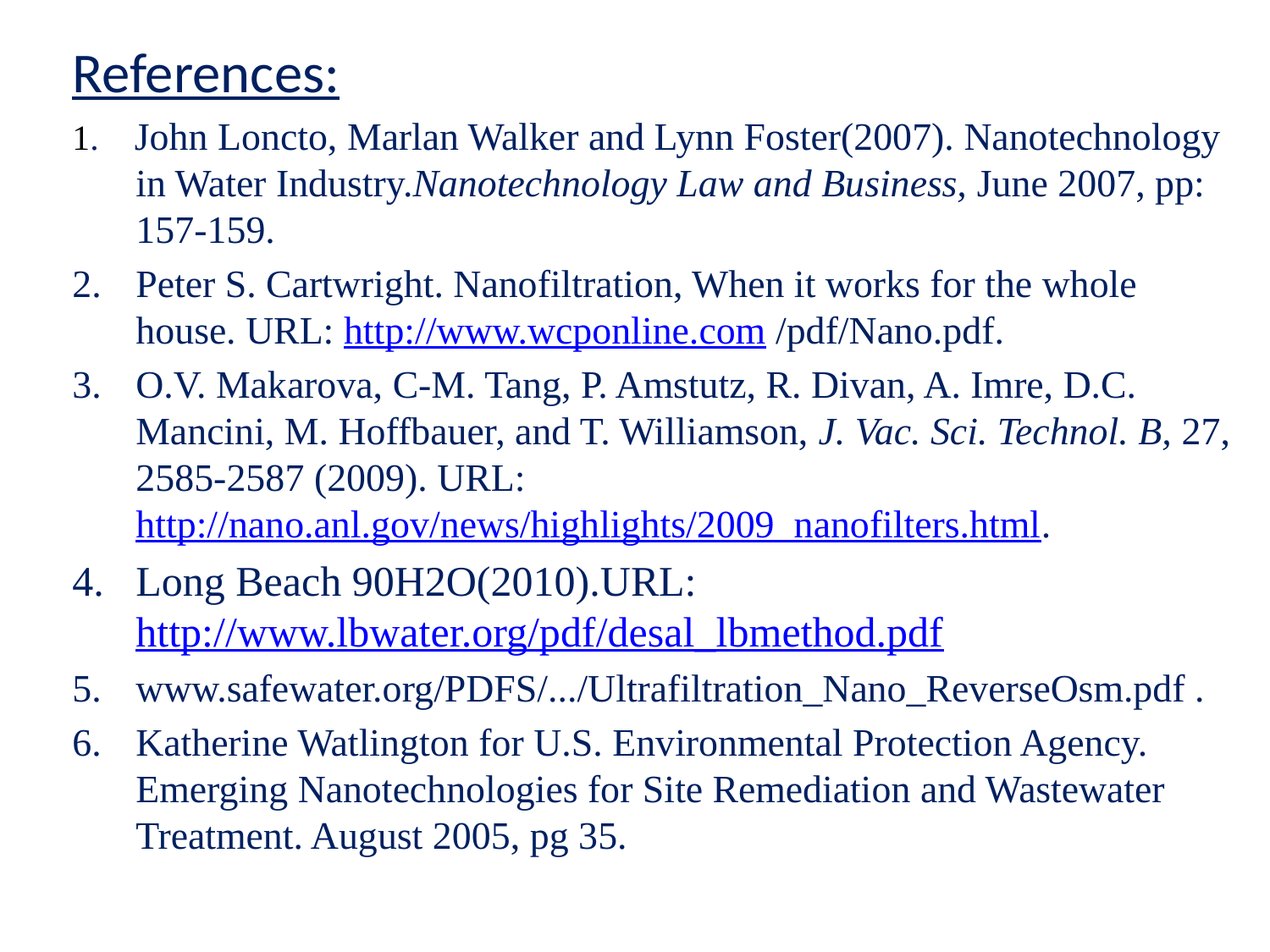

References:
1.    John Loncto, Marlan Walker and Lynn Foster(2007). Nanotechnology in Water Industry.Nanotechnology Law and Business, June 2007, pp: 157-159.
Peter S. Cartwright. Nanofiltration, When it works for the whole house. URL: http://www.wcponline.com /pdf/Nano.pdf.
O.V. Makarova, C-M. Tang, P. Amstutz, R. Divan, A. Imre, D.C. Mancini, M. Hoffbauer, and T. Williamson, J. Vac. Sci. Technol. B, 27, 2585-2587 (2009). URL: http://nano.anl.gov/news/highlights/2009_nanofilters.html.
Long Beach 90H2O(2010).URL: http://www.lbwater.org/pdf/desal_lbmethod.pdf
www.safewater.org/PDFS/.../Ultrafiltration_Nano_ReverseOsm.pdf .
Katherine Watlington for U.S. Environmental Protection Agency. Emerging Nanotechnologies for Site Remediation and Wastewater Treatment. August 2005, pg 35.